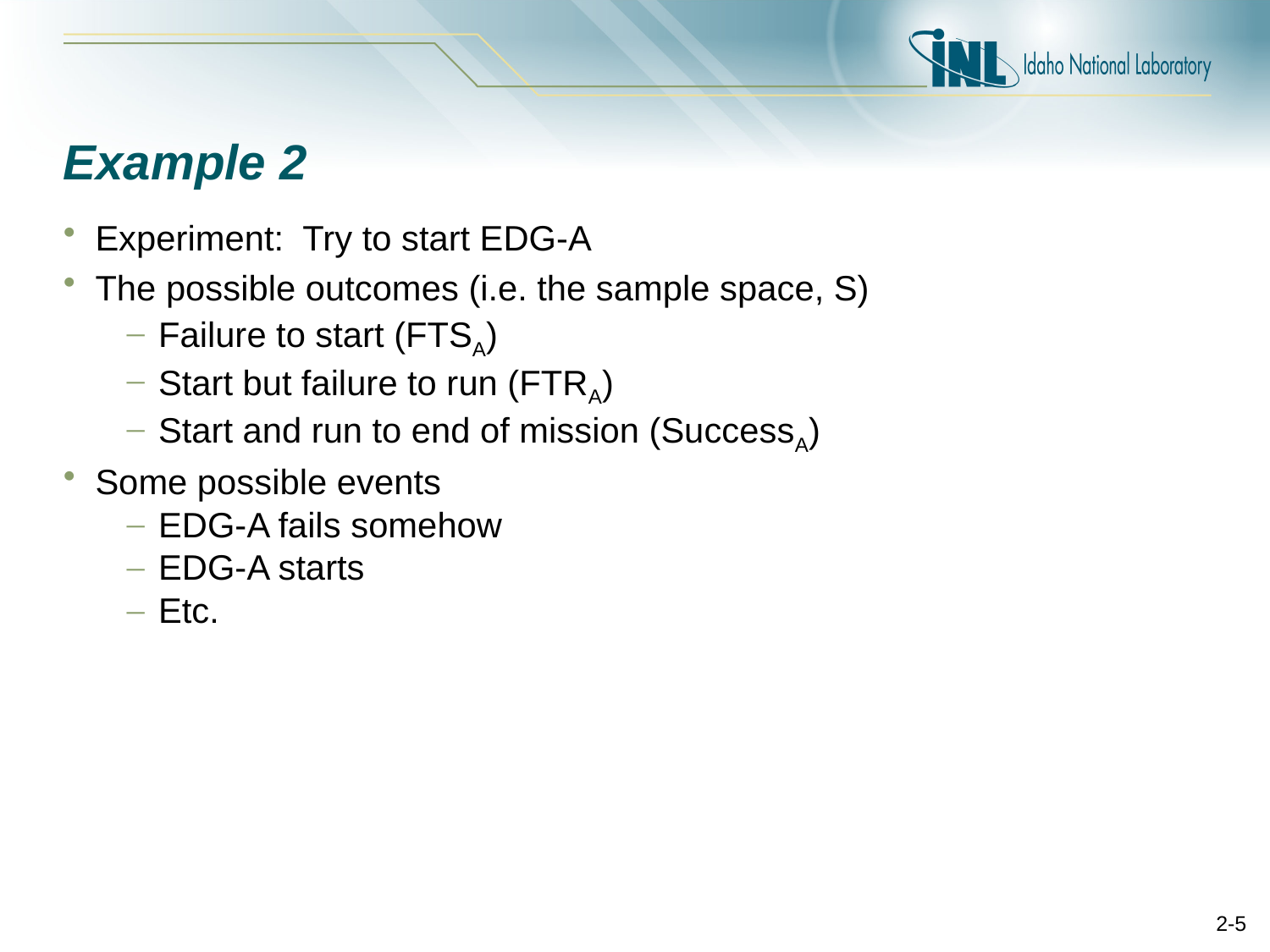

# Example 2
Experiment:  Try to start EDG-A
The possible outcomes (i.e. the sample space, S)
Failure to start (FTSA)
Start but failure to run (FTRA)
Start and run to end of mission (SuccessA)
Some possible events
EDG-A fails somehow
EDG-A starts
Etc.
2-5